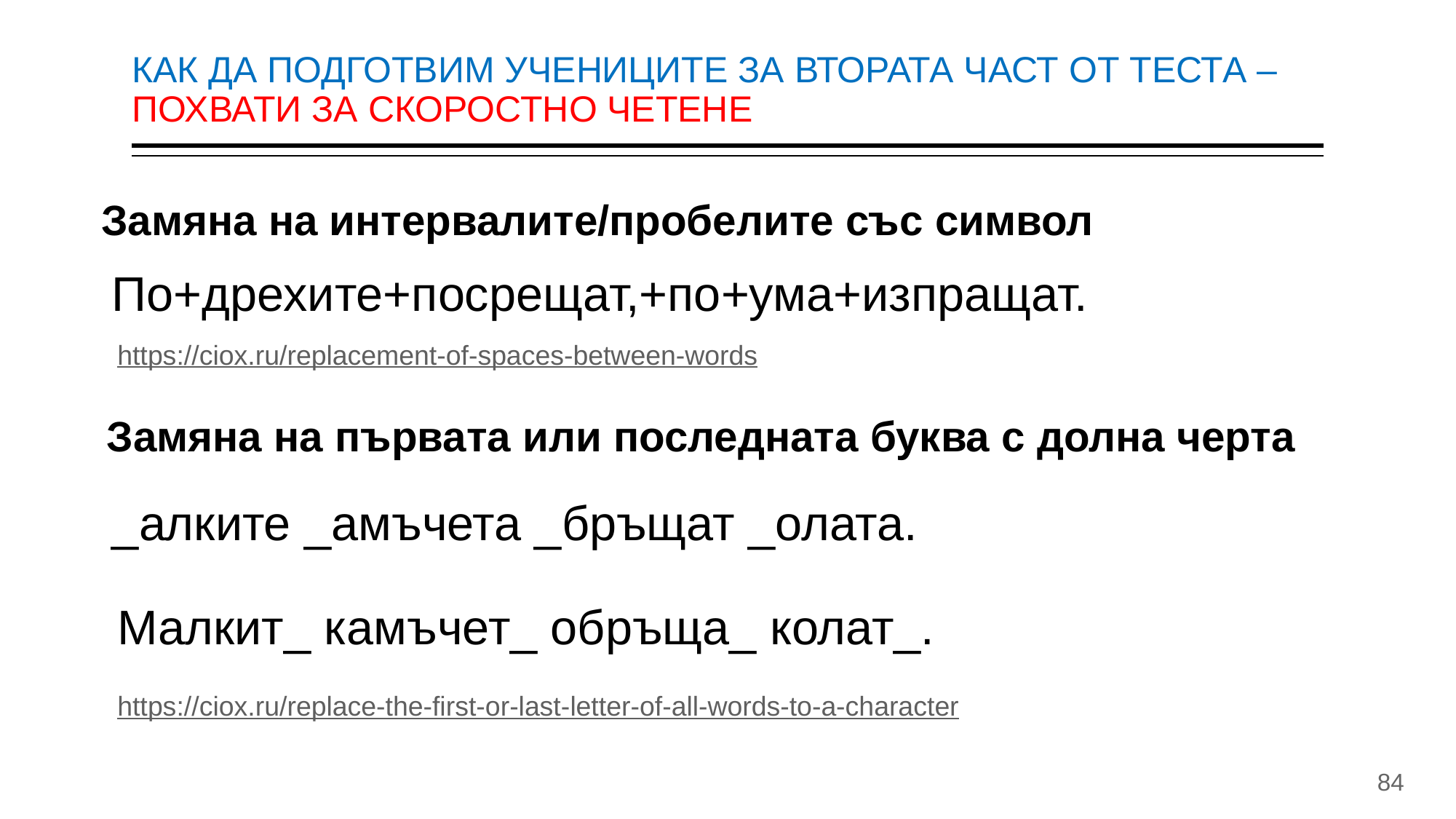

# КАК ДА ПОДГОТВИМ УЧЕНИЦИТЕ ЗА ВТОРАТА ЧАСТ ОТ ТЕСТА –ПОХВАТИ ЗА СКОРОСТНО ЧЕТЕНЕ
Замяна на интервалите/пробелите със символ

По+дрехите+посрещат,+по+ума+изпращат.
https://ciox.ru/replacement-of-spaces-between-words

Замяна на първата или последната буква с долна черта

_алките _амъчета _бръщат _олата.
Малкит_ камъчет_ обръща_ колат_.
https://ciox.ru/replace-the-first-or-last-letter-of-all-words-to-a-character

84